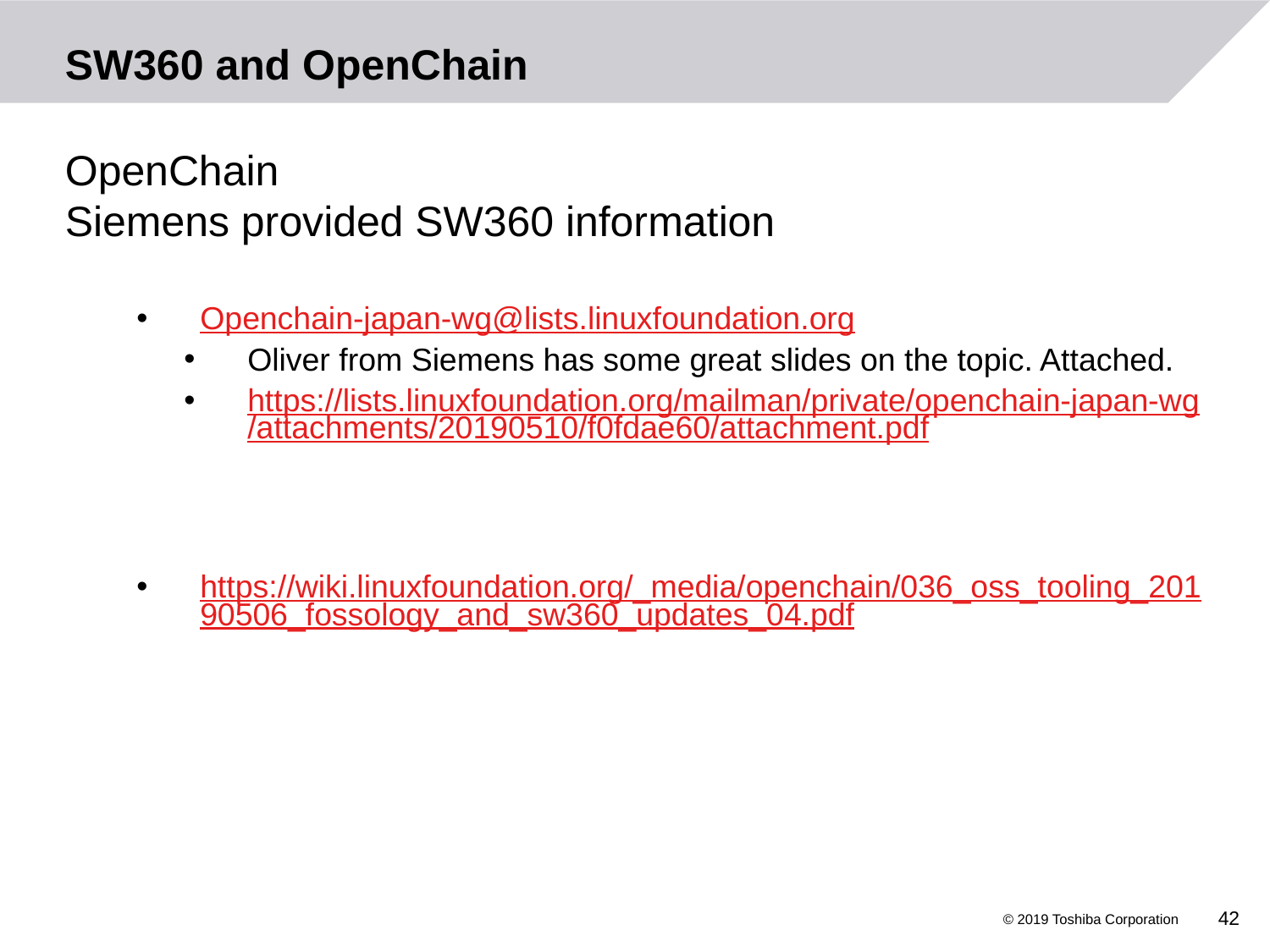

# SW360 and OpenChain
OpenChain
Siemens provided SW360 information

Openchain-japan-wg@lists.linuxfoundation.org
Oliver from Siemens has some great slides on the topic. Attached.
https://lists.linuxfoundation.org/mailman/private/openchain-japan-wg/attachments/20190510/f0fdae60/attachment.pdf

https://wiki.linuxfoundation.org/_media/openchain/036_oss_tooling_20190506_fossology_and_sw360_updates_04.pdf